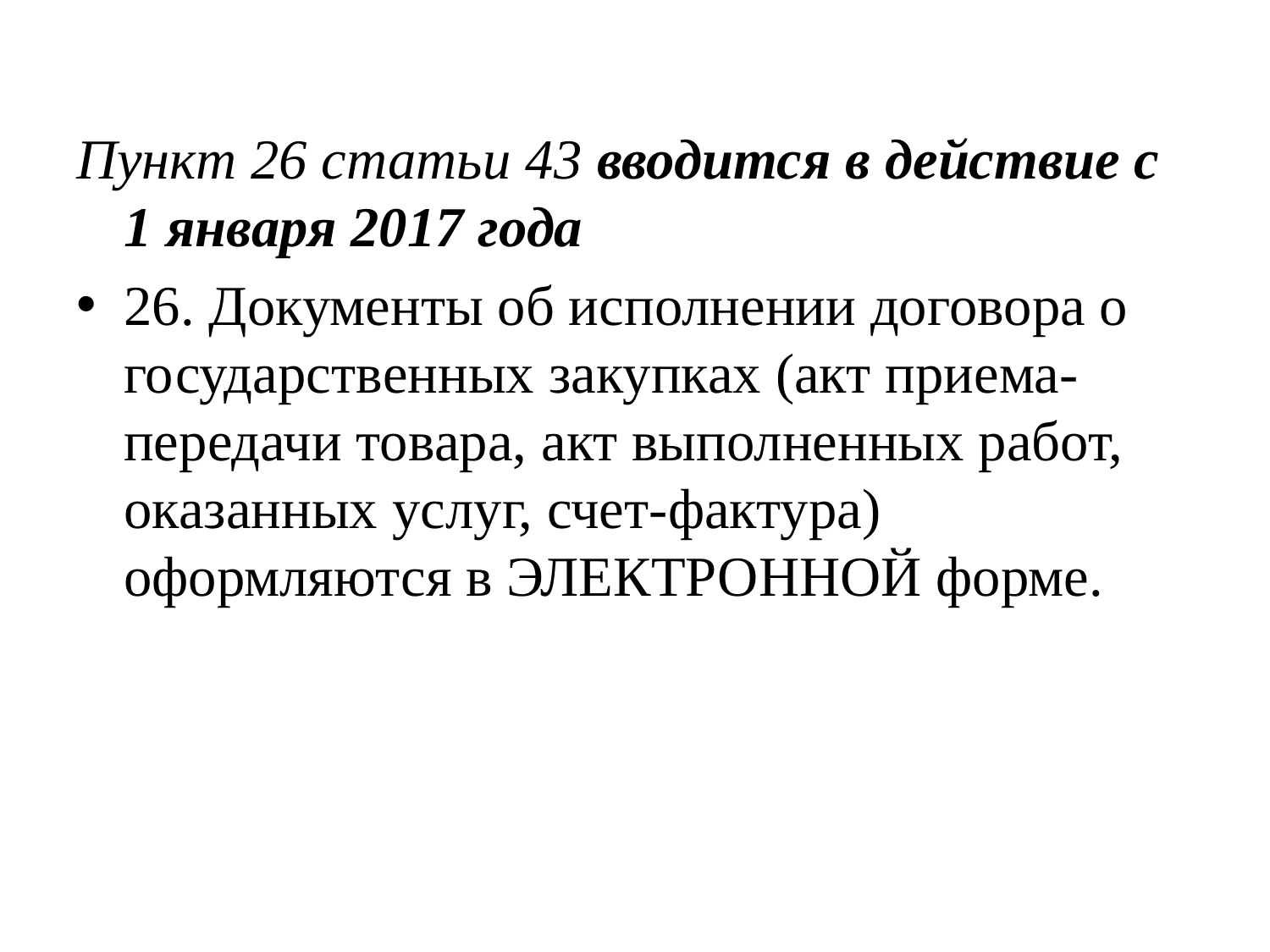

Пункт 26 статьи 43 вводится в действие с 1 января 2017 года
26. Документы об исполнении договора о государственных закупках (акт приема-передачи товара, акт выполненных работ, оказанных услуг, счет-фактура) оформляются в ЭЛЕКТРОННОЙ форме.